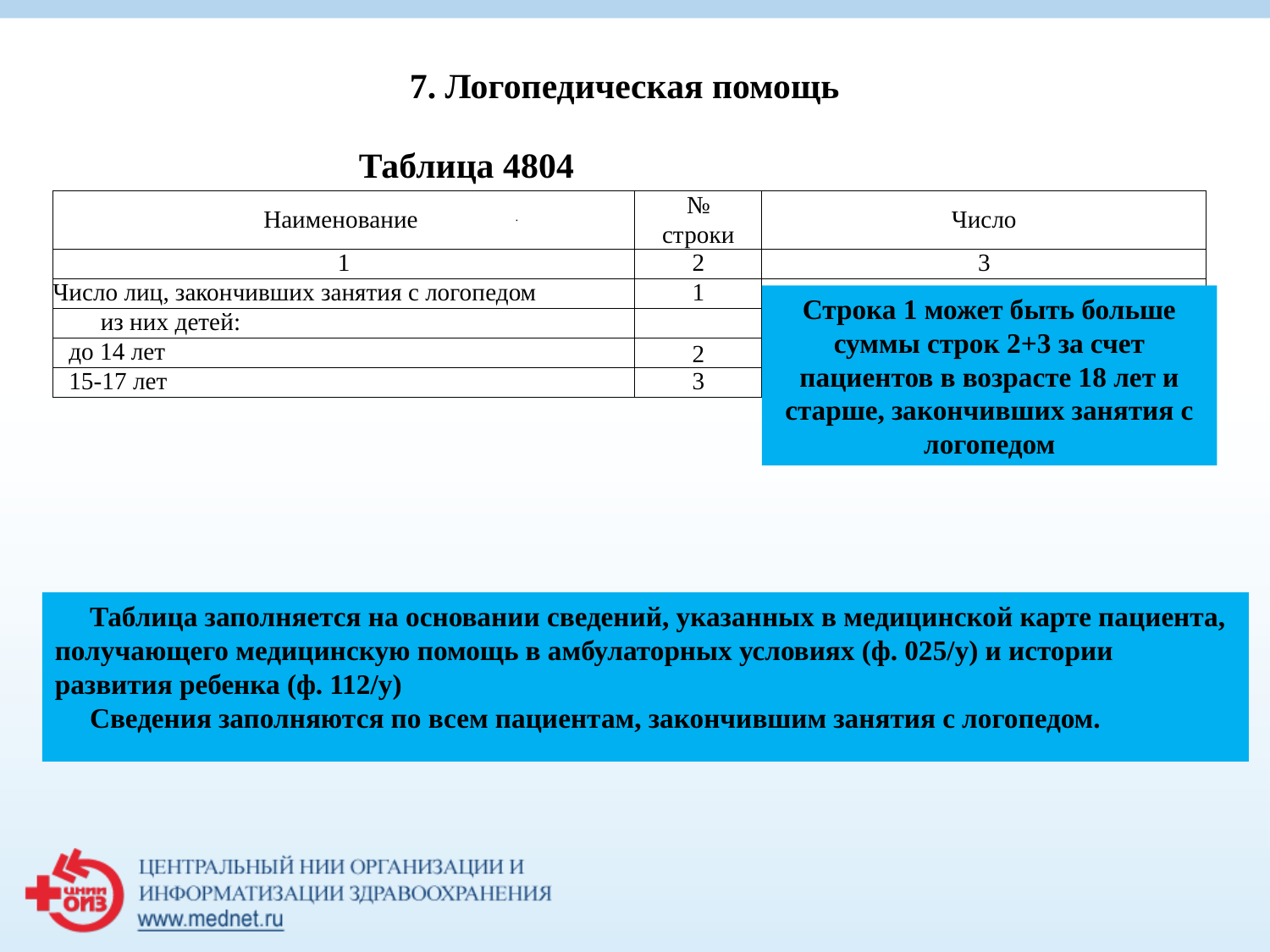

7. Логопедическая помощь
# Таблица 4804
| Наименование | № | Число |
| --- | --- | --- |
|  | строки |  |
| 1 | 2 | 3 |
| Число лиц, закончивших занятия с логопедом | 1 |  |
| из них детей: |  |  |
| до 14 лет | 2 |  |
| 15-17 лет | 3 |  |

Строка 1 может быть больше суммы строк 2+3 за счет пациентов в возрасте 18 лет и старше, закончивших занятия с логопедом
     Таблица заполняется на основании сведений, указанных в медицинской карте пациента, получающего медицинскую помощь в амбулаторных условиях (ф. 025/у) и истории развития ребенка (ф. 112/у)
     Сведения заполняются по всем пациентам, закончившим занятия с логопедом.